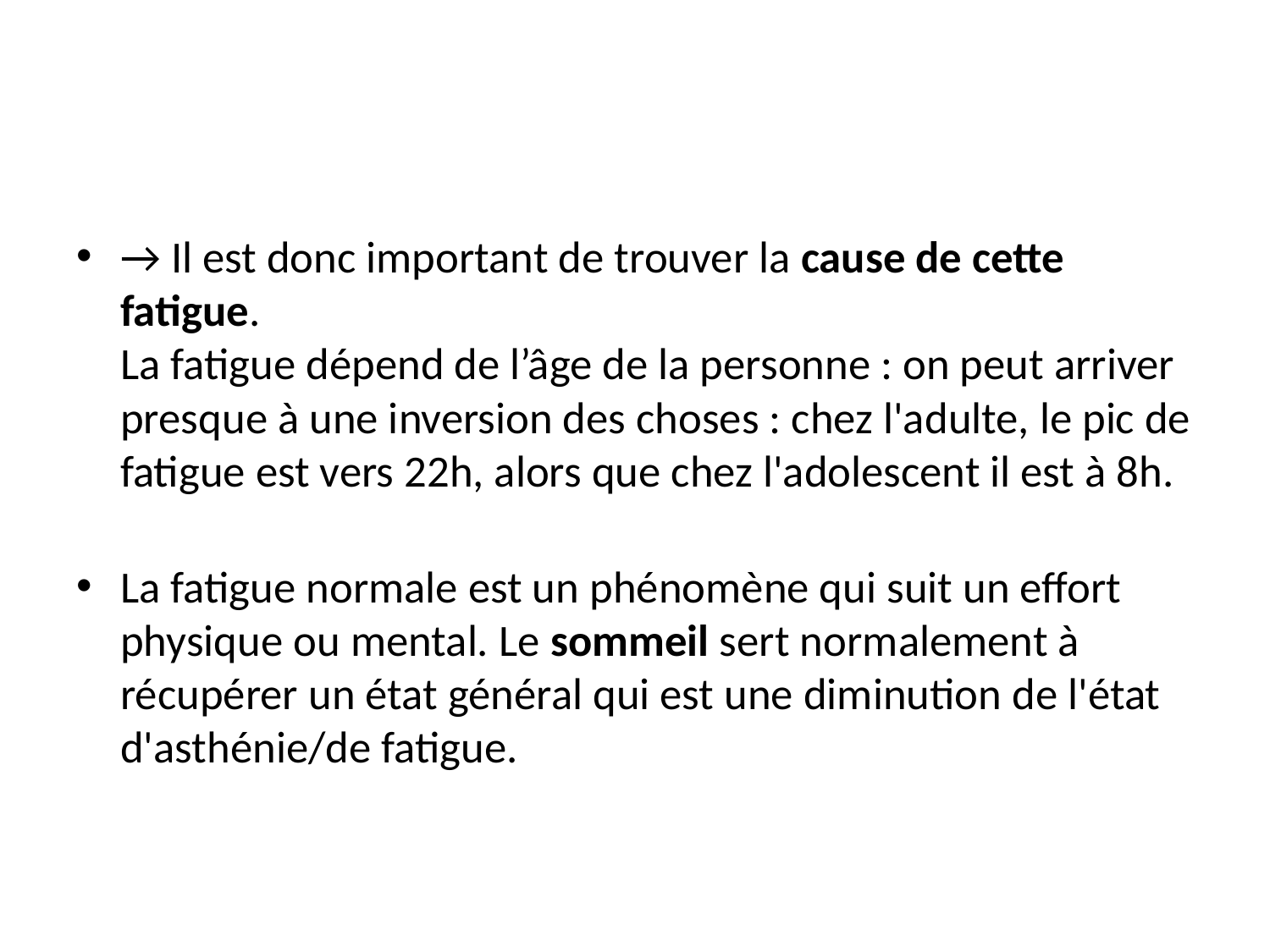

#
→ Il est donc important de trouver la cause de cette fatigue.
La fatigue dépend de l’âge de la personne : on peut arriver presque à une inversion des choses : chez l'adulte, le pic de fatigue est vers 22h, alors que chez l'adolescent il est à 8h.
La fatigue normale est un phénomène qui suit un effort physique ou mental. Le sommeil sert normalement à
récupérer un état général qui est une diminution de l'état d'asthénie/de fatigue.